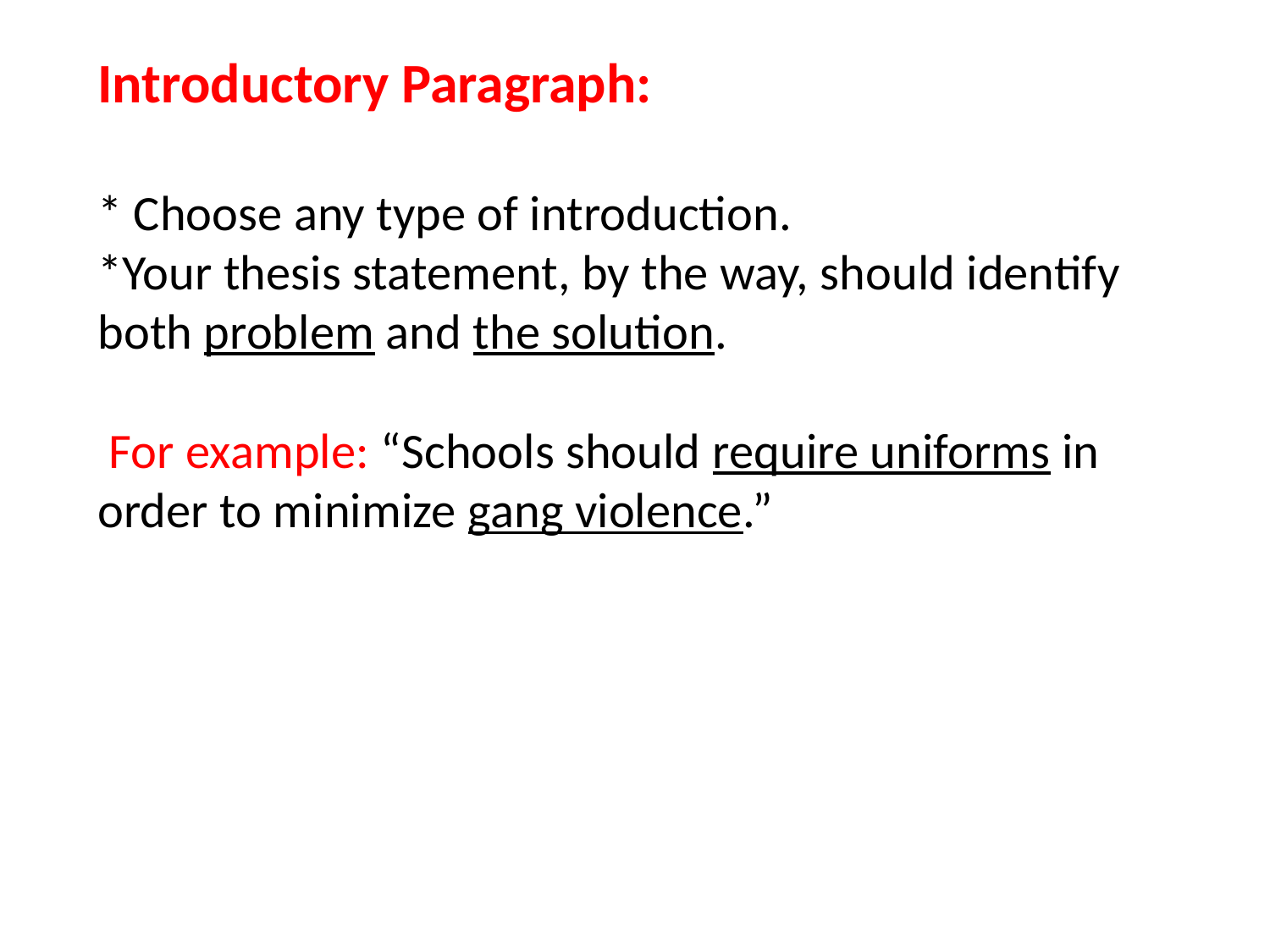

# Introductory Paragraph: * Choose any type of introduction. *Your thesis statement, by the way, should identify both problem and the solution. For example: “Schools should require uniforms in order to minimize gang violence.”